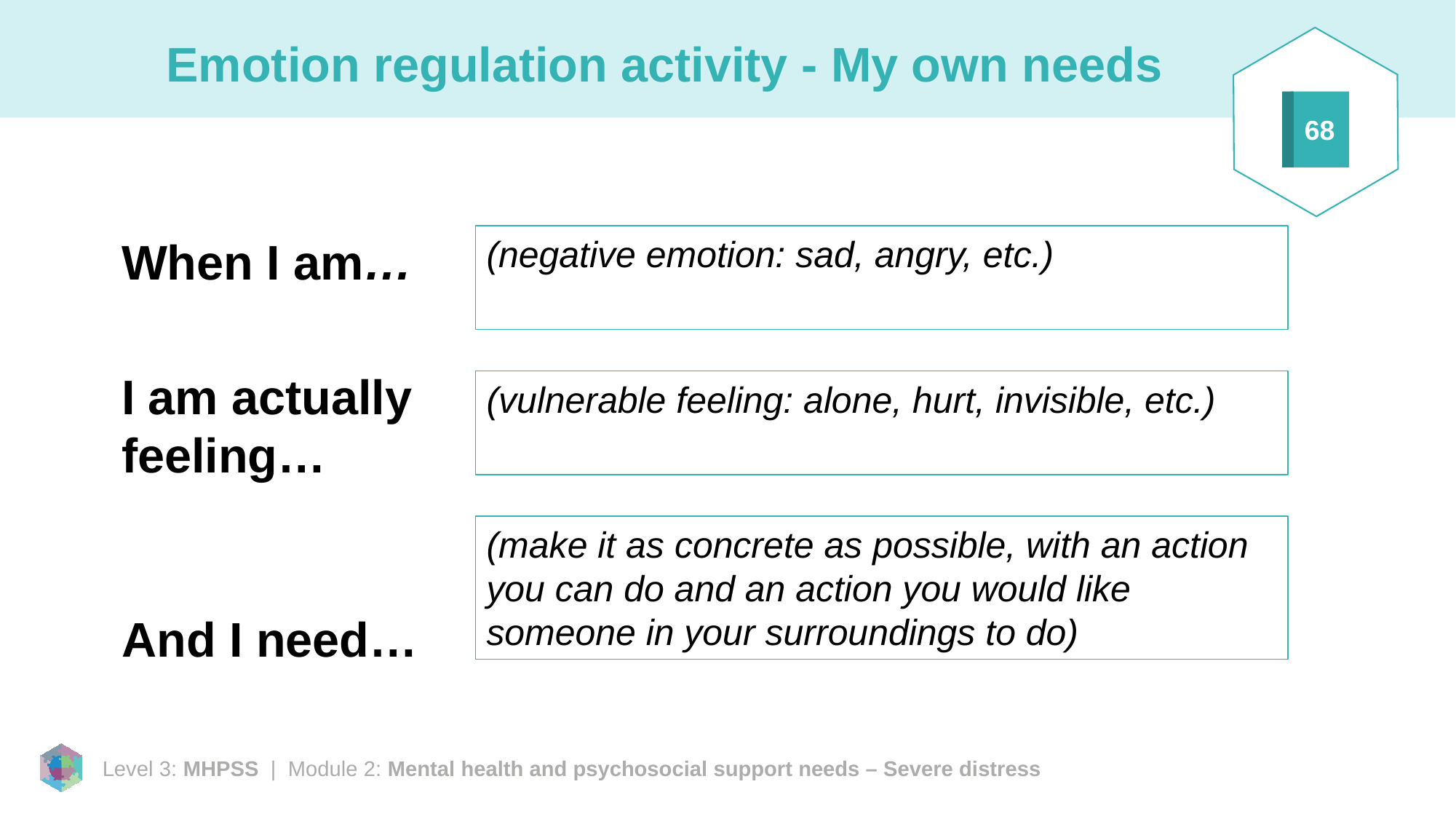

# Emotion regulation activity - My own needs

68

When I am…
(negative emotion: sad, angry, etc.)
I am actually feeling…
(vulnerable feeling: alone, hurt, invisible, etc.)
(make it as concrete as possible, with an action you can do and an action you would like someone in your surroundings to do)
And I need…